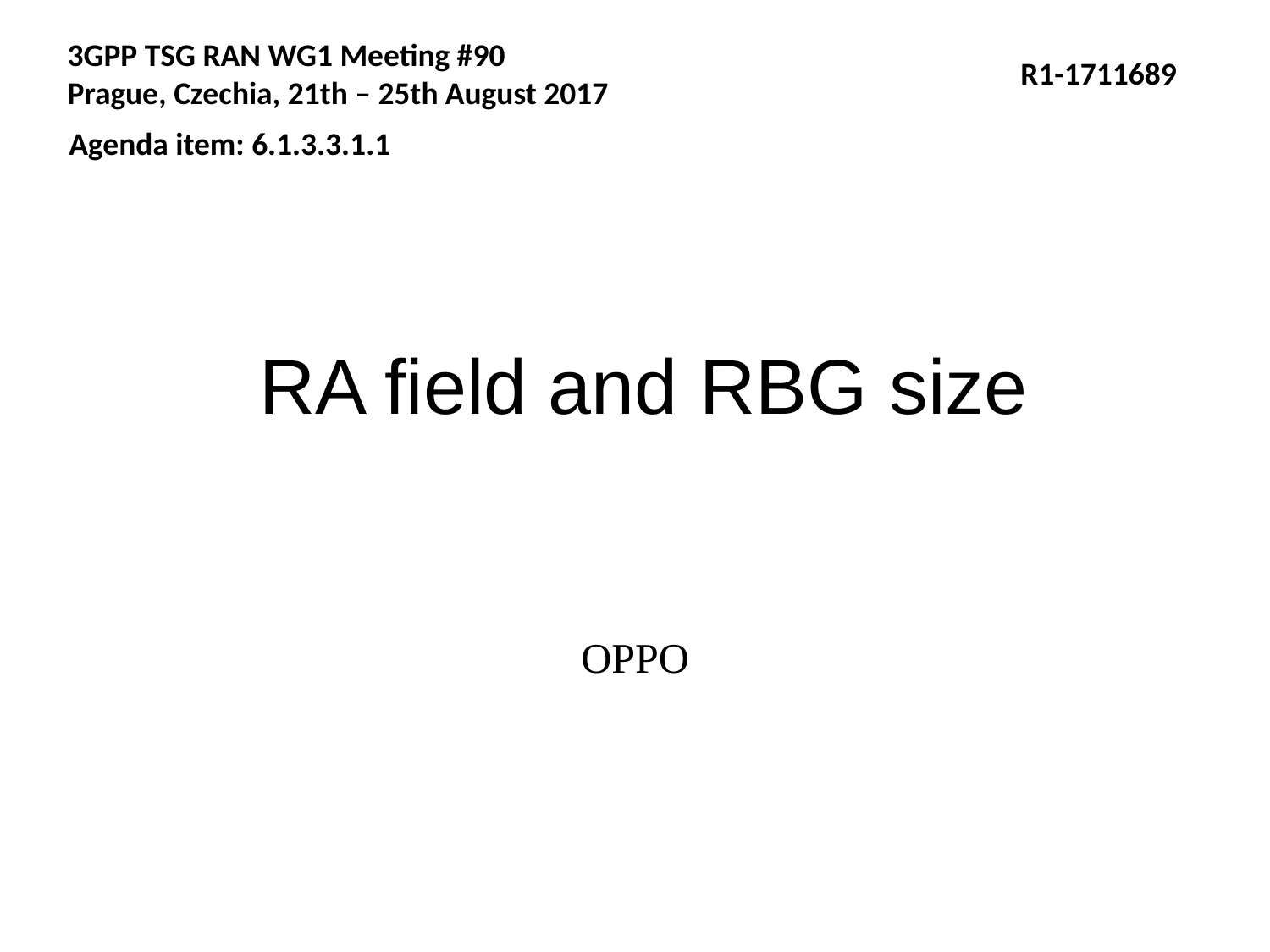

3GPP TSG RAN WG1 Meeting #90
Prague, Czechia, 21th – 25th August 2017
R1-1711689
Agenda item: 6.1.3.3.1.1
# RA field and RBG size
OPPO